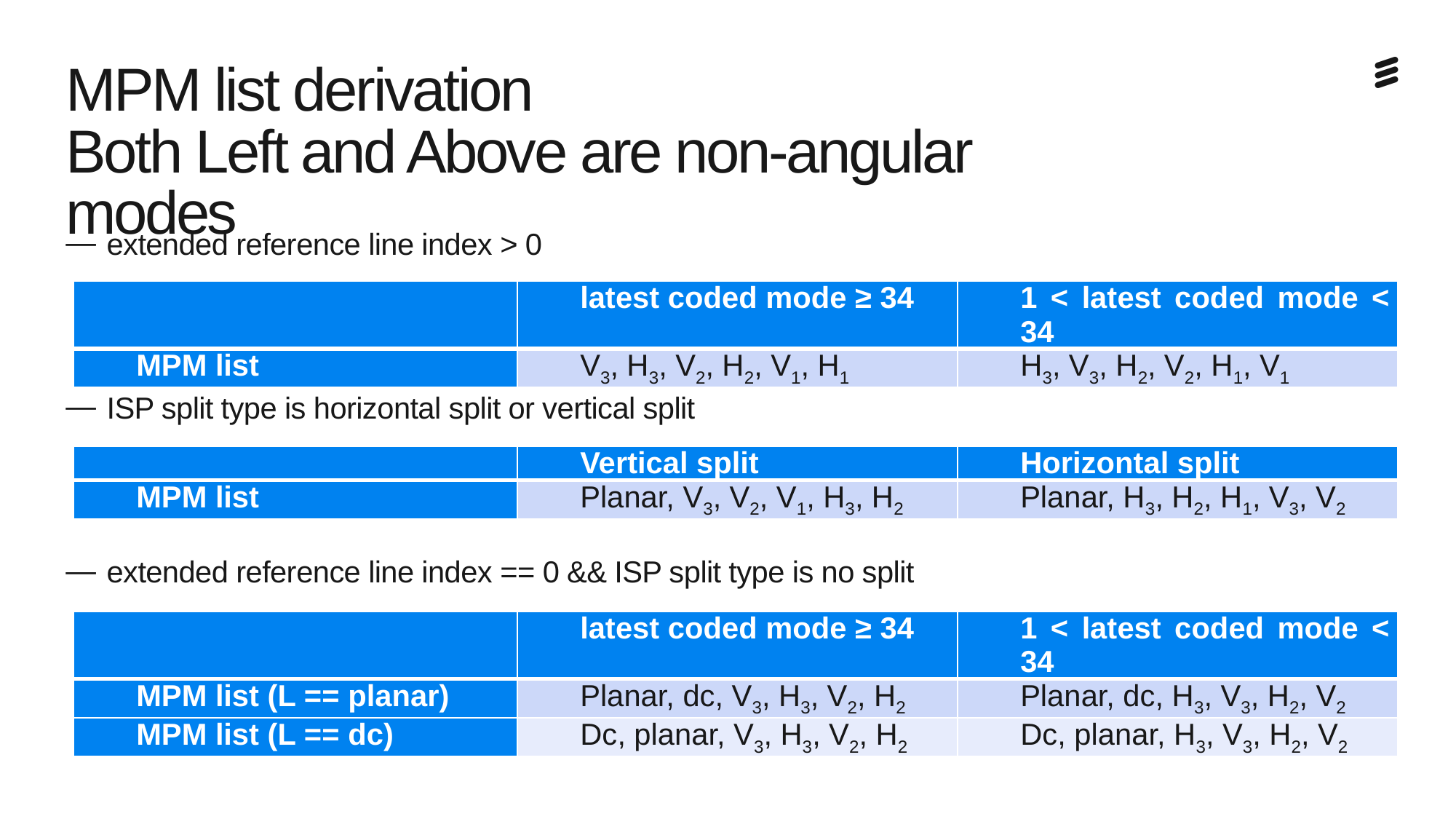

# MPM list derivation Both Left and Above are non-angular modes
extended reference line index > 0

ISP split type is horizontal split or vertical split

extended reference line index == 0 && ISP split type is no split
|  | latest coded mode ≥ 34 | 1 < latest coded mode < 34 |
| --- | --- | --- |
| MPM list | V3, H3, V2, H2, V1, H1 | H3, V3, H2, V2, H1, V1 |
|  | Vertical split | Horizontal split |
| --- | --- | --- |
| MPM list | Planar, V3, V2, V1, H3, H2 | Planar, H3, H2, H1, V3, V2 |
|  | latest coded mode ≥ 34 | 1 < latest coded mode < 34 |
| --- | --- | --- |
| MPM list (L == planar) | Planar, dc, V3, H3, V2, H2 | Planar, dc, H3, V3, H2, V2 |
| MPM list (L == dc) | Dc, planar, V3, H3, V2, H2 | Dc, planar, H3, V3, H2, V2 |